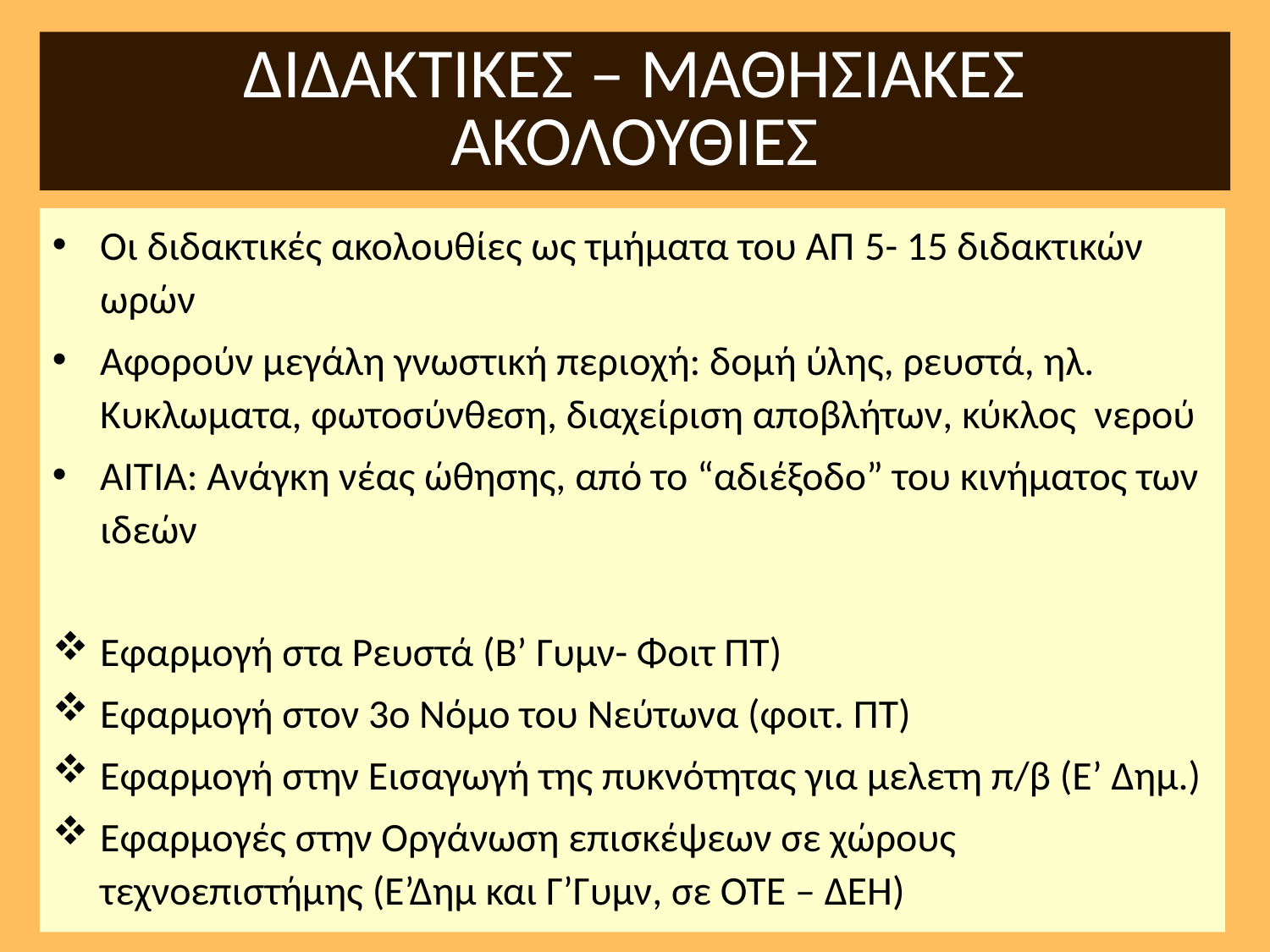

# ΔΙΔΑΚΤΙΚΕΣ – ΜΑΘΗΣΙΑΚΕΣ ΑΚΟΛΟΥΘΙΕΣ
Οι διδακτικές ακολουθίες ως τμήματα του ΑΠ 5- 15 διδακτικών ωρών
Αφορούν μεγάλη γνωστική περιοχή: δομή ύλης, ρευστά, ηλ. Κυκλωματα, φωτοσύνθεση, διαχείριση αποβλήτων, κύκλος  νερού
ΑΙΤΙΑ: Ανάγκη νέας ώθησης, από το “αδιέξοδο” του κινήματος των ιδεών

Εφαρμογή στα Ρευστά (Β’ Γυμν- Φοιτ ΠΤ)
Εφαρμογή στον 3ο Νόμο του Νεύτωνα (φοιτ. ΠΤ)
Εφαρμογή στην Εισαγωγή της πυκνότητας για μελετη π/β (Ε’ Δημ.)
Εφαρμογές στην Οργάνωση επισκέψεων σε χώρους τεχνοεπιστήμης (Ε’Δημ και Γ’Γυμν, σε ΟΤΕ – ΔΕΗ)